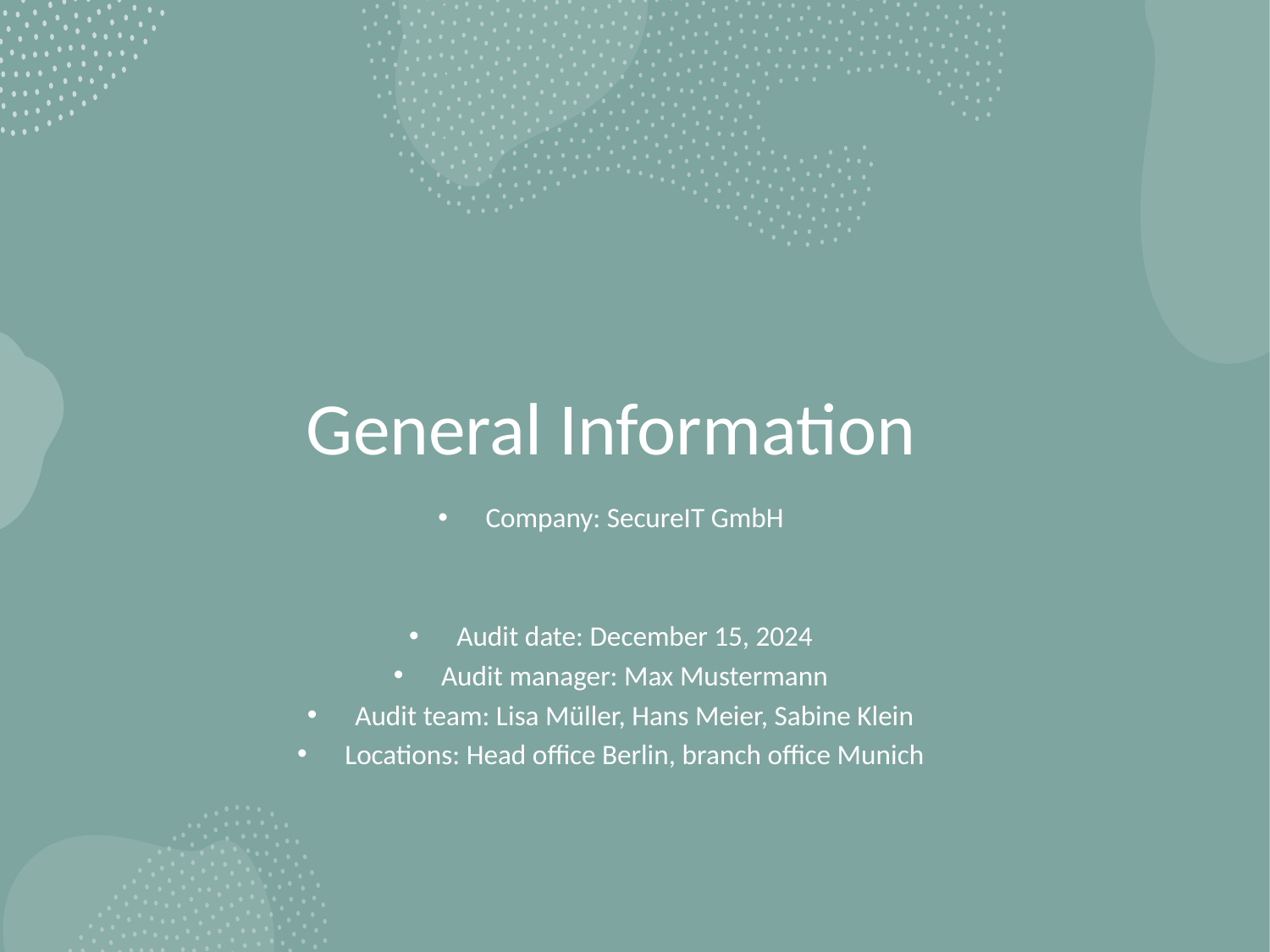

# General Information
Company: SecureIT GmbH

Audit date: December 15, 2024
Audit manager: Max Mustermann
Audit team: Lisa Müller, Hans Meier, Sabine Klein
Locations: Head office Berlin, branch office Munich